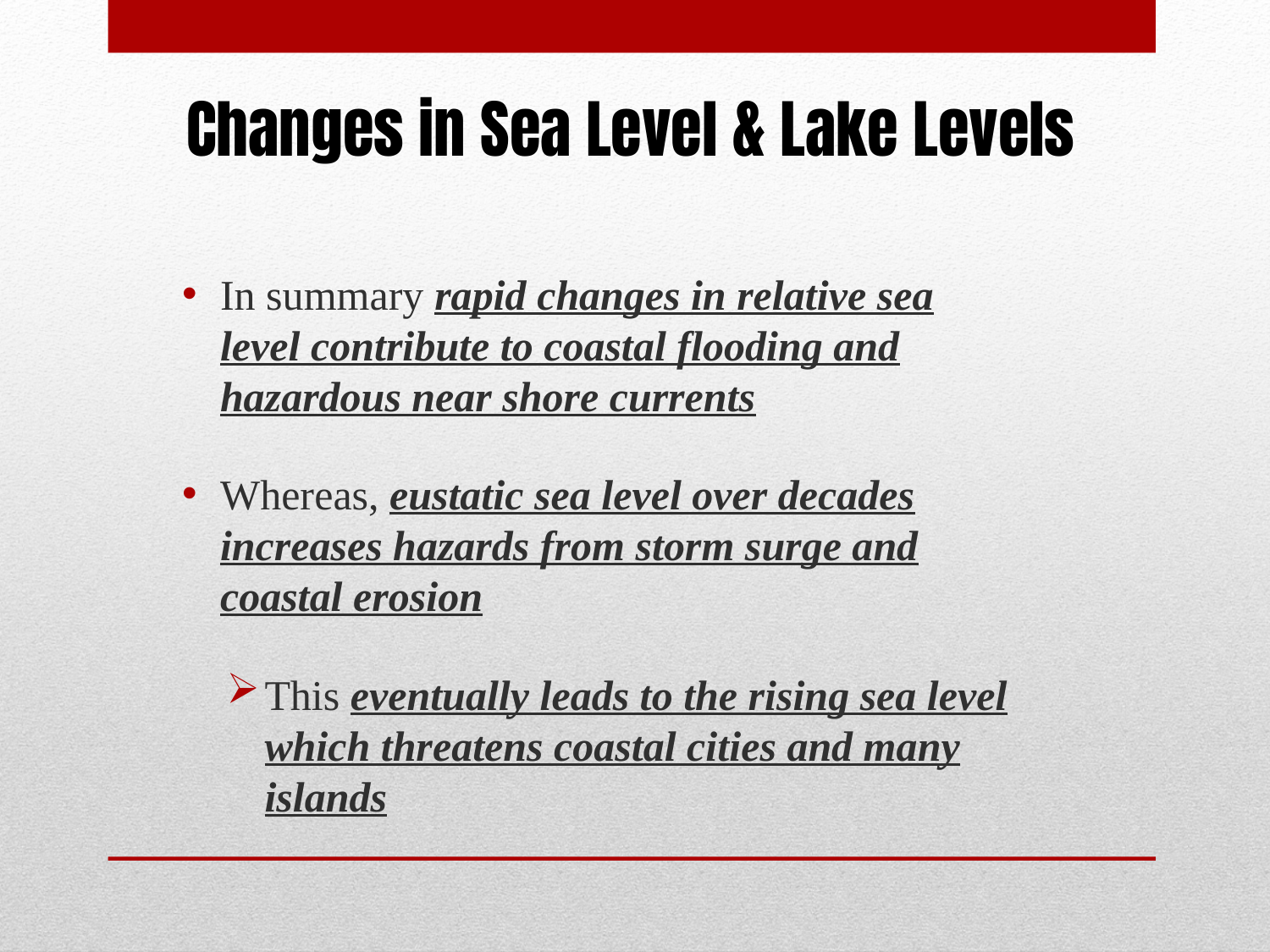

Changes in Sea Level & Lake Levels

In summary rapid changes in relative sea level contribute to coastal flooding and hazardous near shore currents

Whereas, eustatic sea level over decades increases hazards from storm surge and coastal erosion

This eventually leads to the rising sea level which threatens coastal cities and many islands